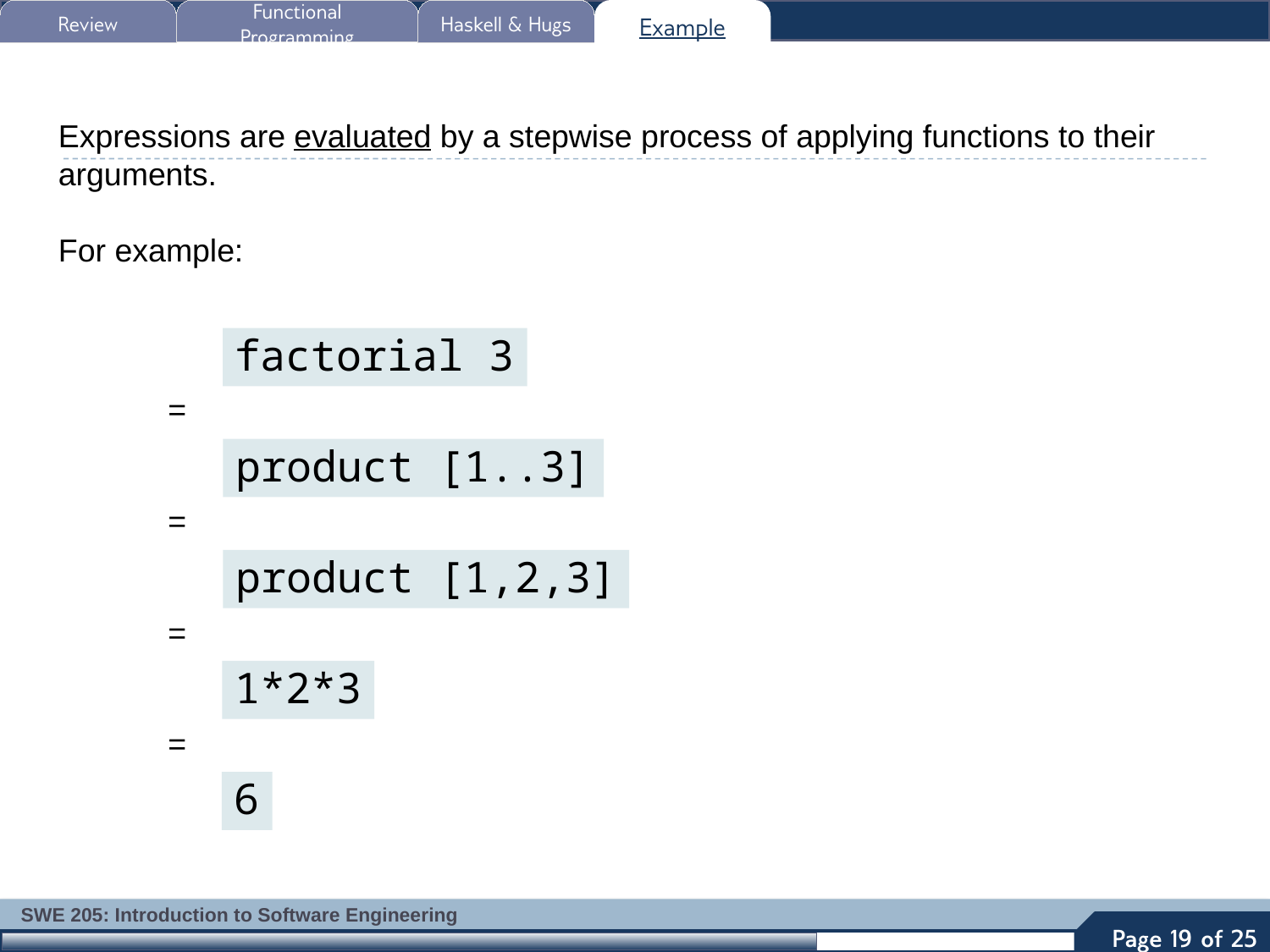

Review
Functional Programming
Haskell & Hugs
Example
Expressions are evaluated by a stepwise process of applying functions to their arguments.

For example:
factorial 3
=
product [1..3]
=
product [1,2,3]
=
1*2*3
=
6
19
Page 19 of 25